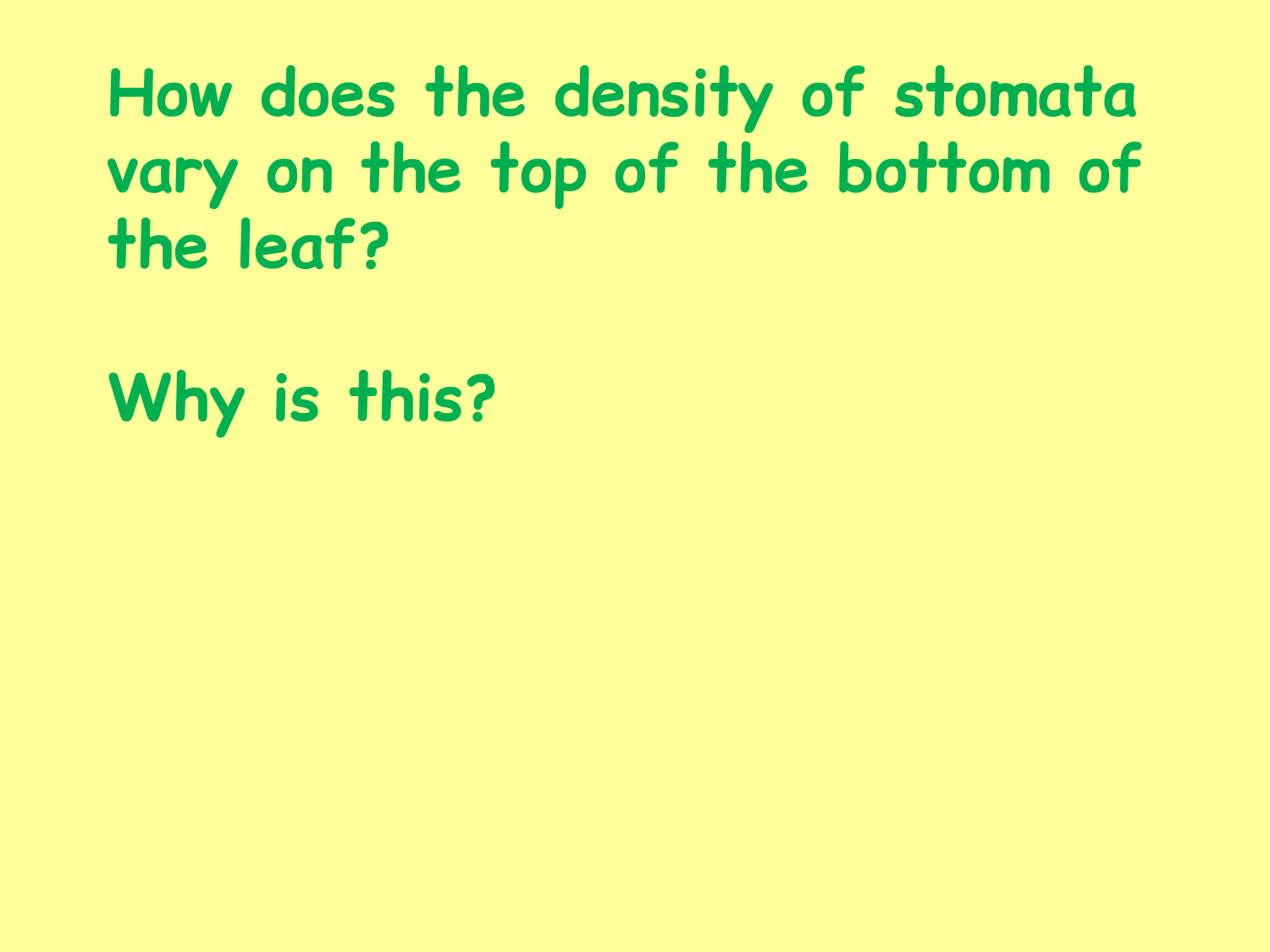

How does the density of stomata vary on the top of the bottom of the leaf?

Why is this?